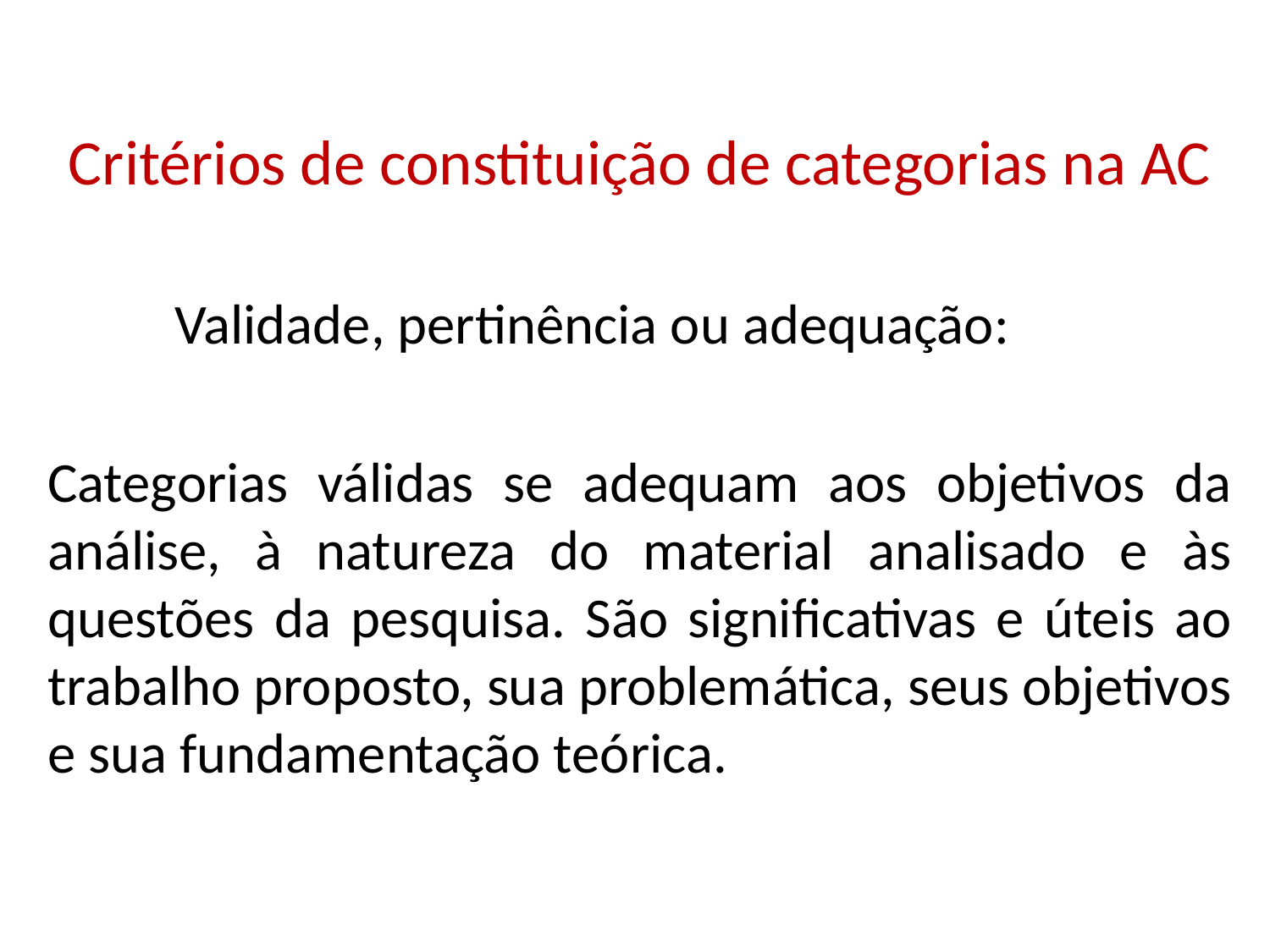

Critérios de constituição de categorias na AC

          Validade, pertinência ou adequação:

Categorias válidas se adequam aos objetivos da análise, à natureza do material analisado e às questões da pesquisa. São significativas e úteis ao trabalho proposto, sua problemática, seus objetivos e sua fundamentação teórica.